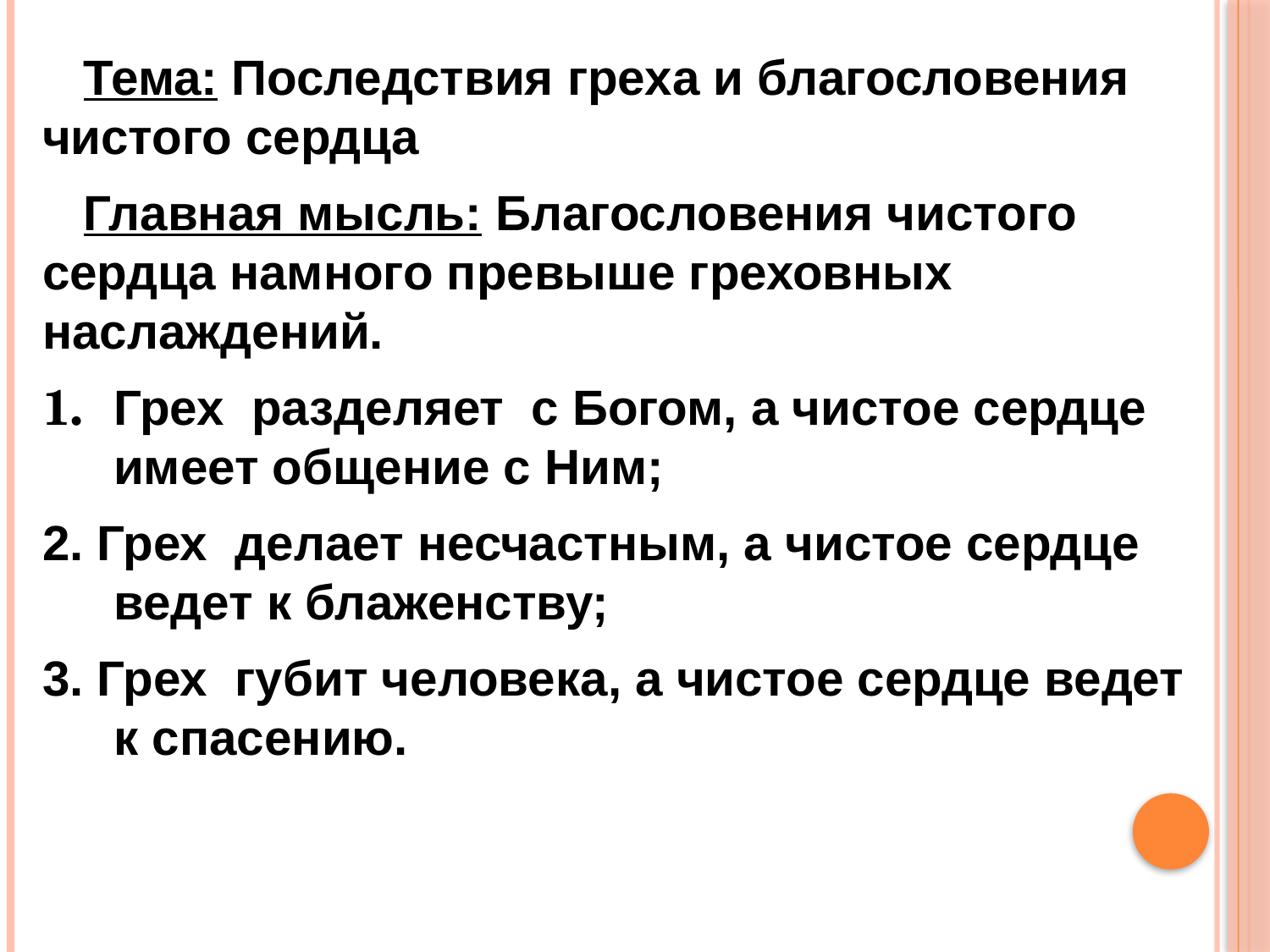

Тема: Последствия греха и благословения чистого сердца

   Главная мысль: Благословения чистого сердца намного превыше греховных наслаждений.

Грех  разделяет  с Богом, а чистое сердце имеет общение с Ним;

2. Грех  делает несчастным, а чистое сердце ведет к блаженству;

3. Грех  губит человека, а чистое сердце ведет к спасению.